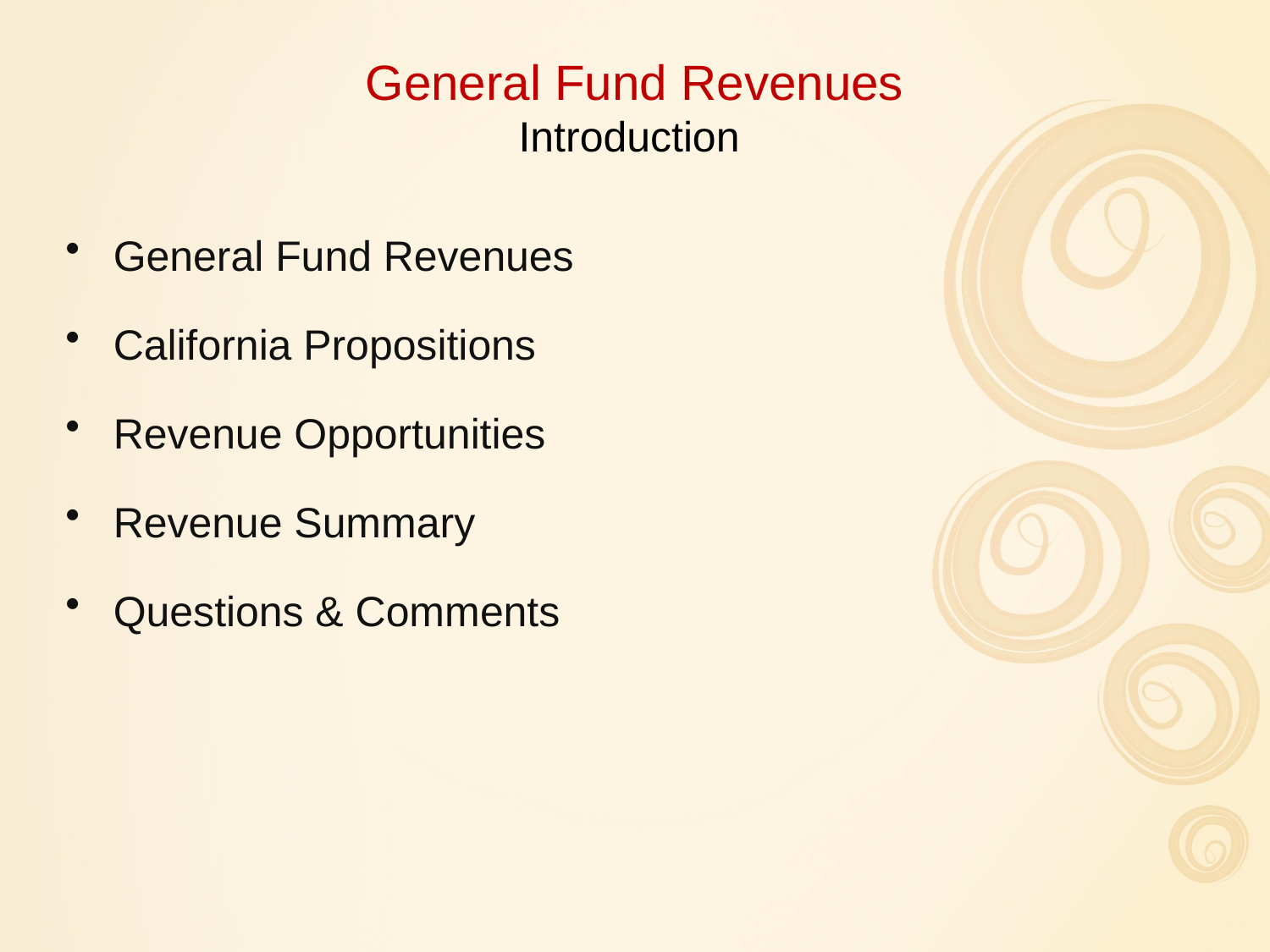

# General Fund Revenues Introduction
General Fund Revenues
California Propositions
Revenue Opportunities
Revenue Summary
Questions & Comments